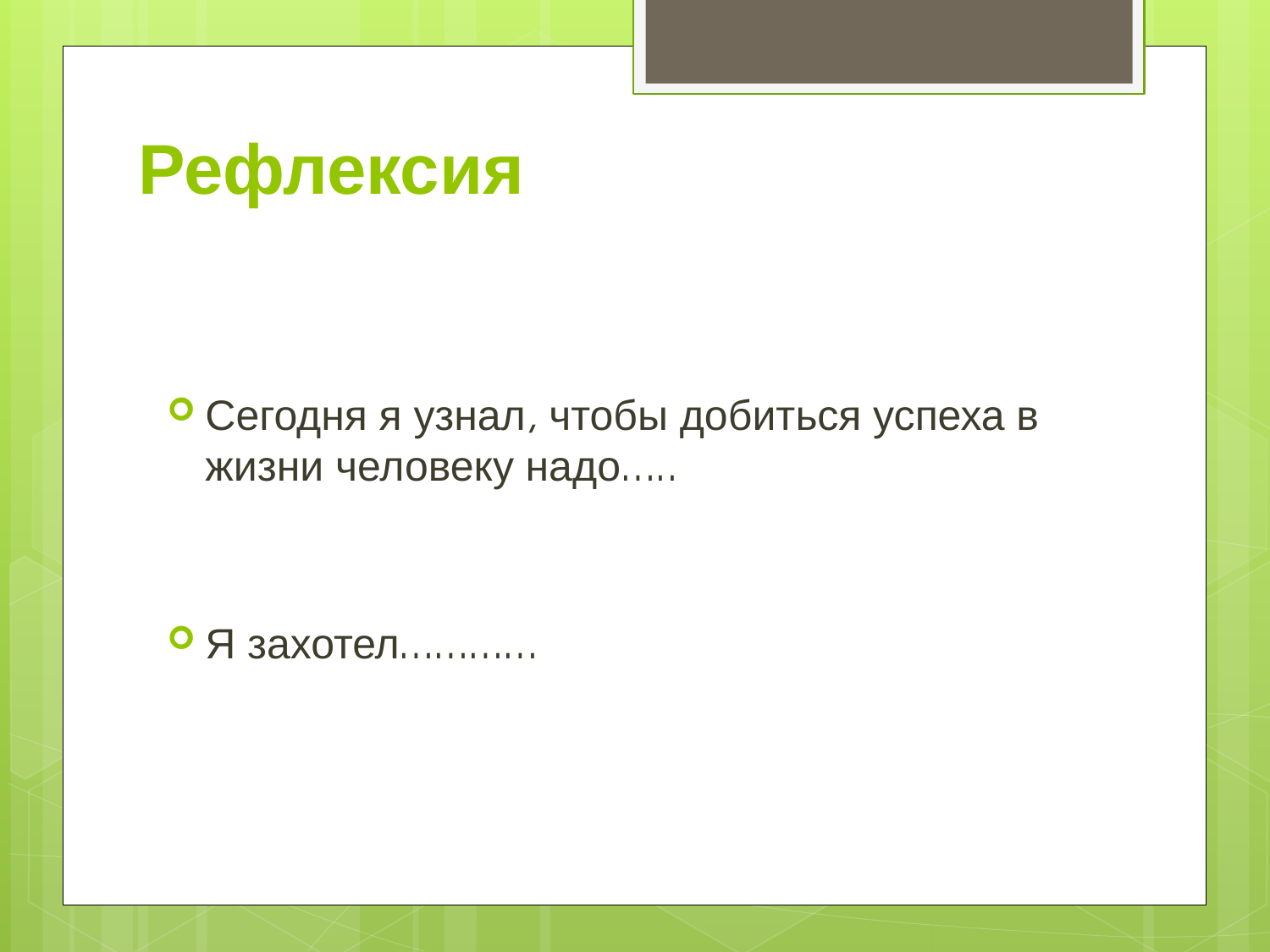

# Рефлексия

Сегодня я узнал, чтобы добиться успеха в жизни человеку надо…..

Я захотел…………